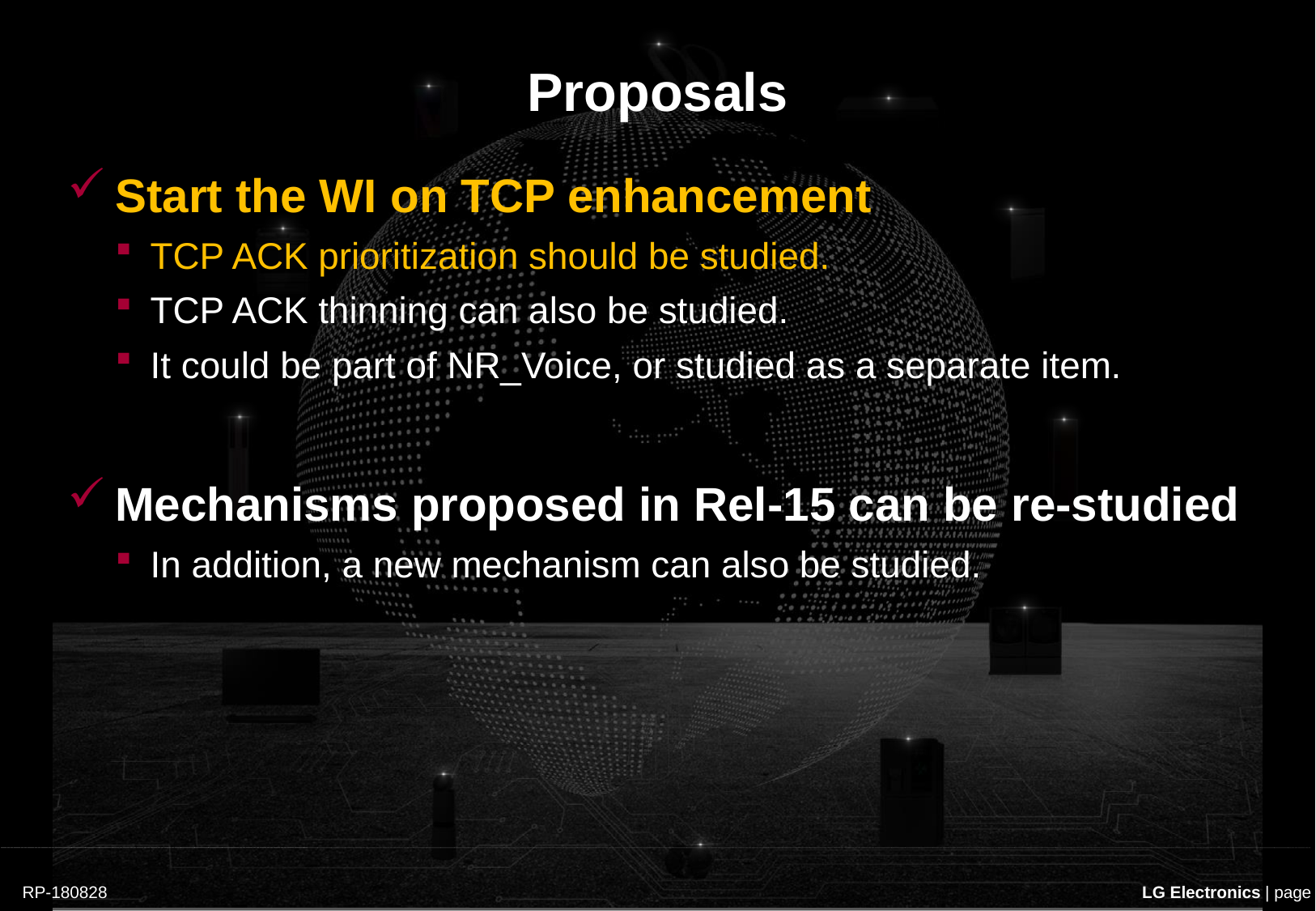

# Proposals
Start the WI on TCP enhancement
TCP ACK prioritization should be studied.
TCP ACK thinning can also be studied.
It could be part of NR_Voice, or studied as a separate item.

Mechanisms proposed in Rel-15 can be re-studied
In addition, a new mechanism can also be studied.